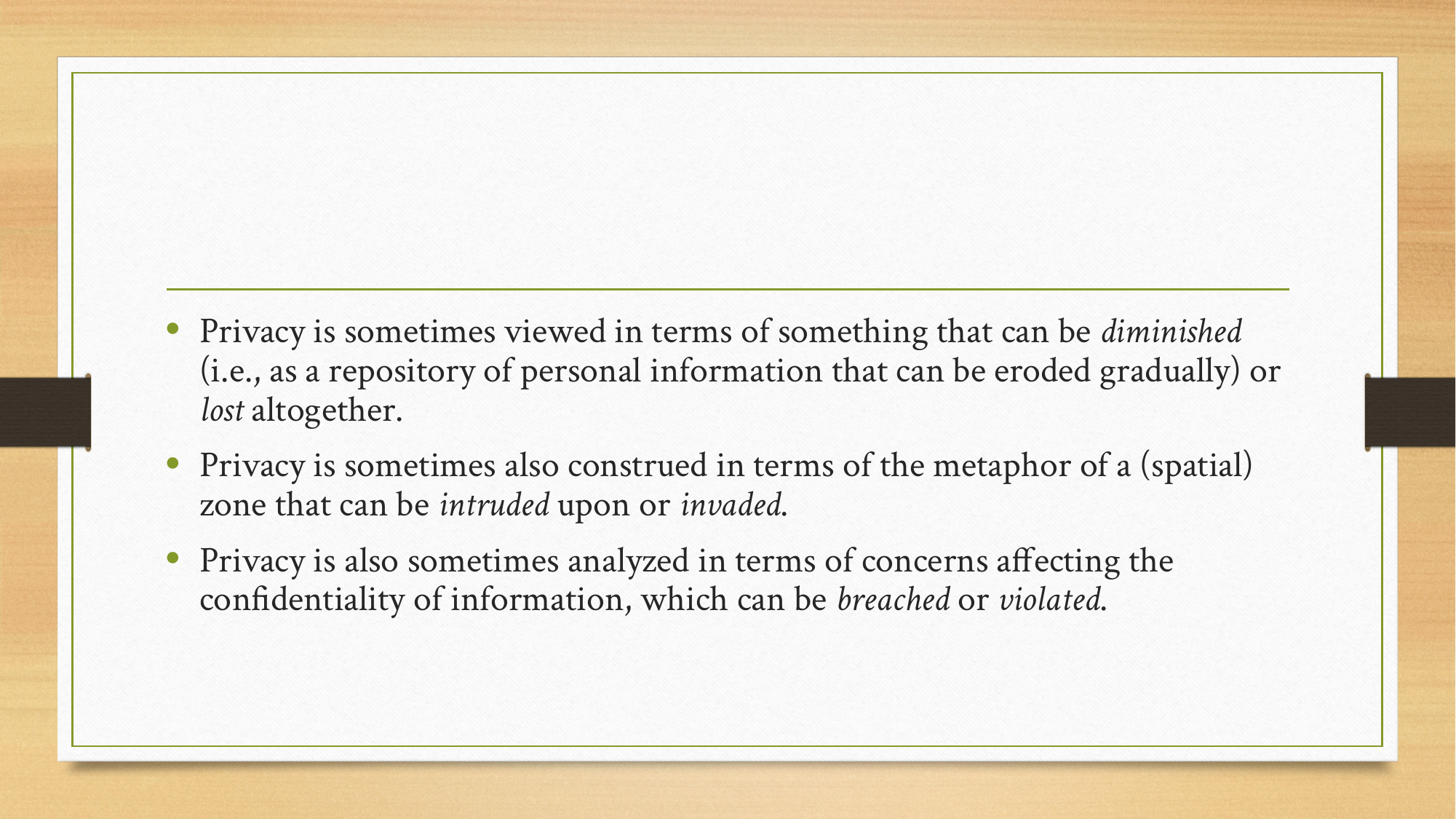

#
Privacy is sometimes viewed in terms of something that can be diminished (i.e., as a repository of personal information that can be eroded gradually) or lost altogether.
Privacy is sometimes also construed in terms of the metaphor of a (spatial) zone that can be intruded upon or invaded.
Privacy is also sometimes analyzed in terms of concerns affecting the confidentiality of information, which can be breached or violated.